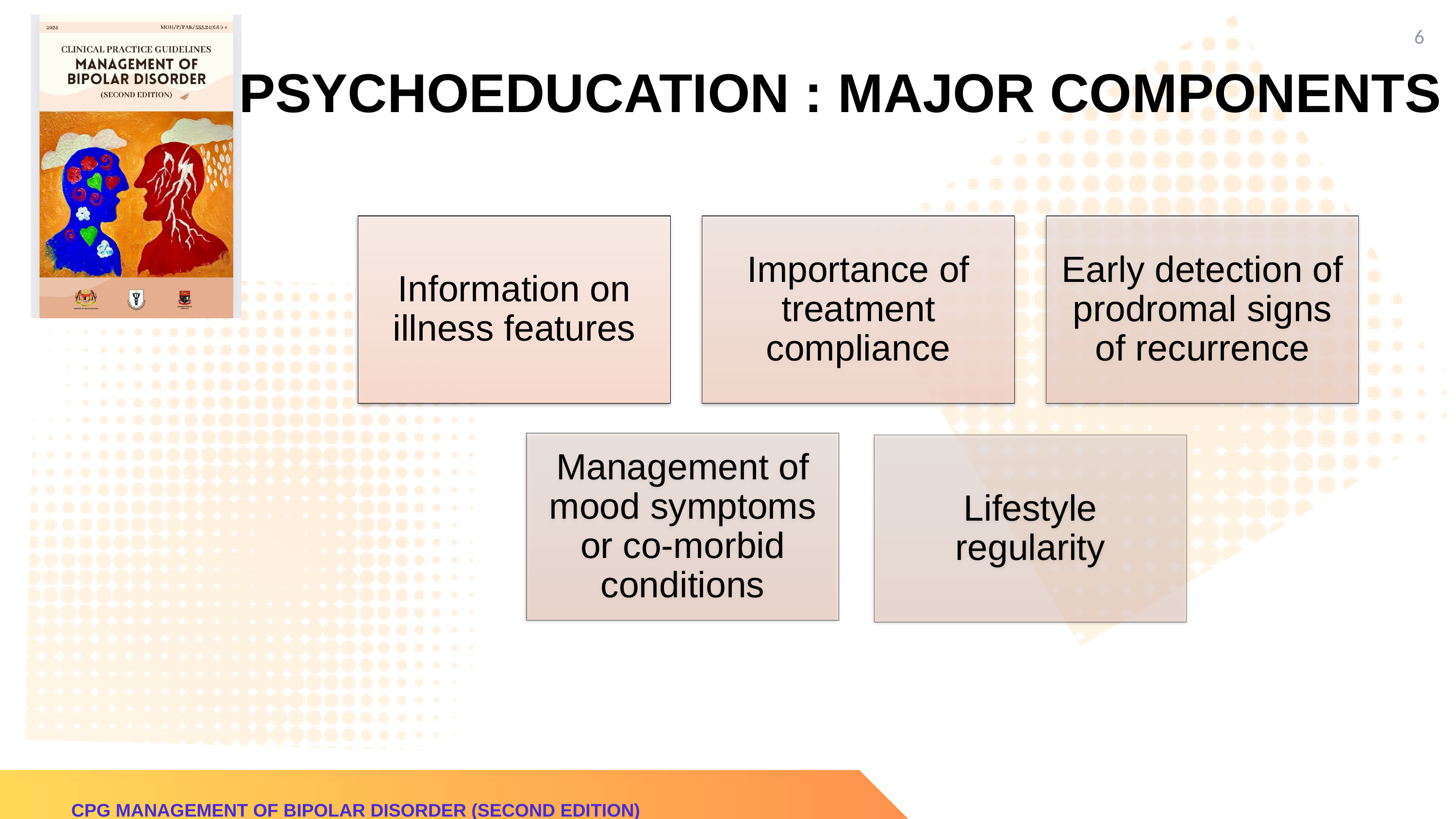

6
PSYCHOEDUCATION : MAJOR COMPONENTS

Information on illness features
Importance of treatment compliance
Early detection of prodromal signs of recurrence
Management of mood symptoms or co-morbid conditions
Lifestyle regularity

CPG MANAGEMENT OF BIPOLAR DISORDER (SECOND EDITION)